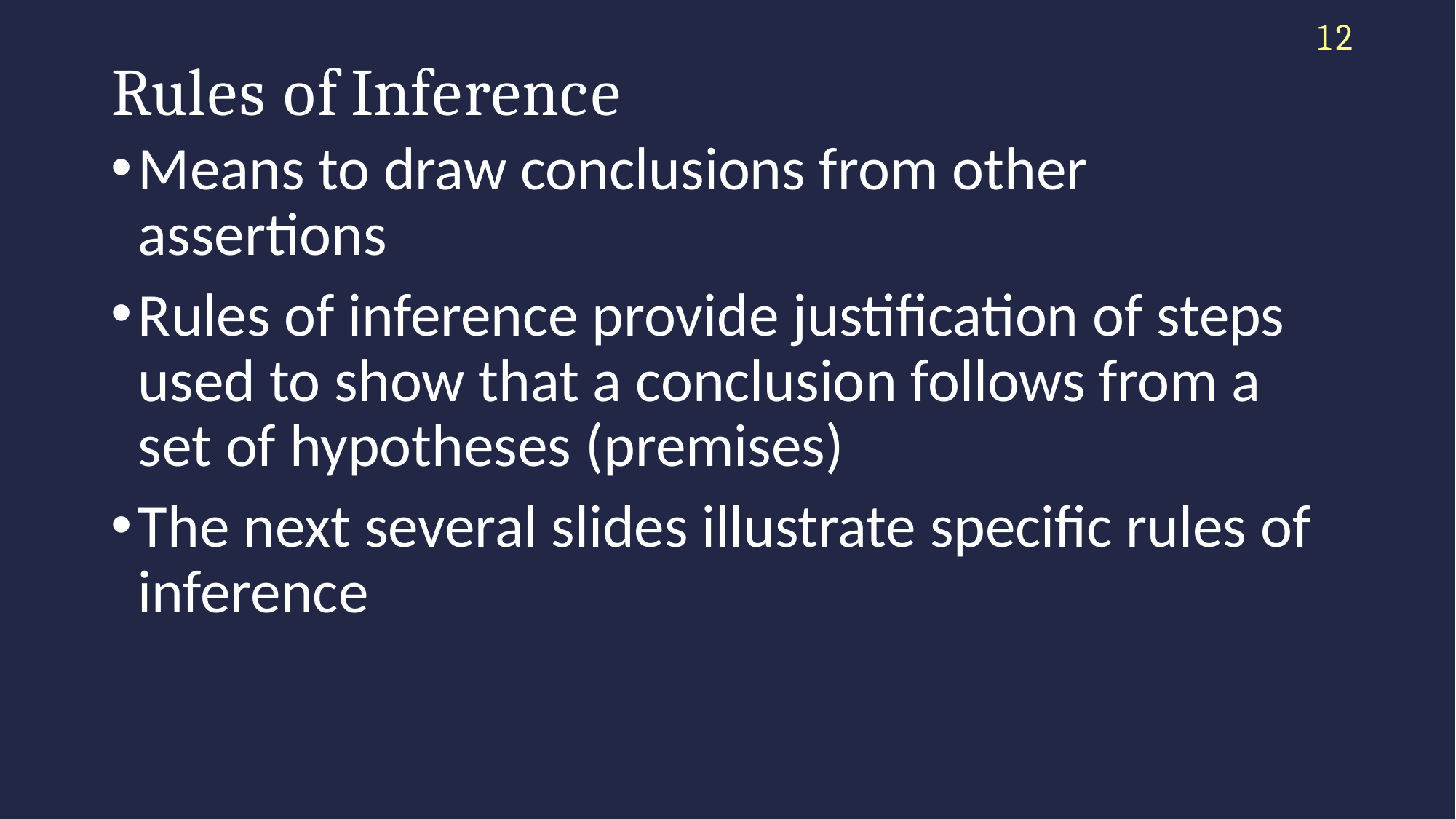

12
# Rules of Inference
Means to draw conclusions from other assertions
Rules of inference provide justification of steps used to show that a conclusion follows from a set of hypotheses (premises)
The next several slides illustrate specific rules of inference